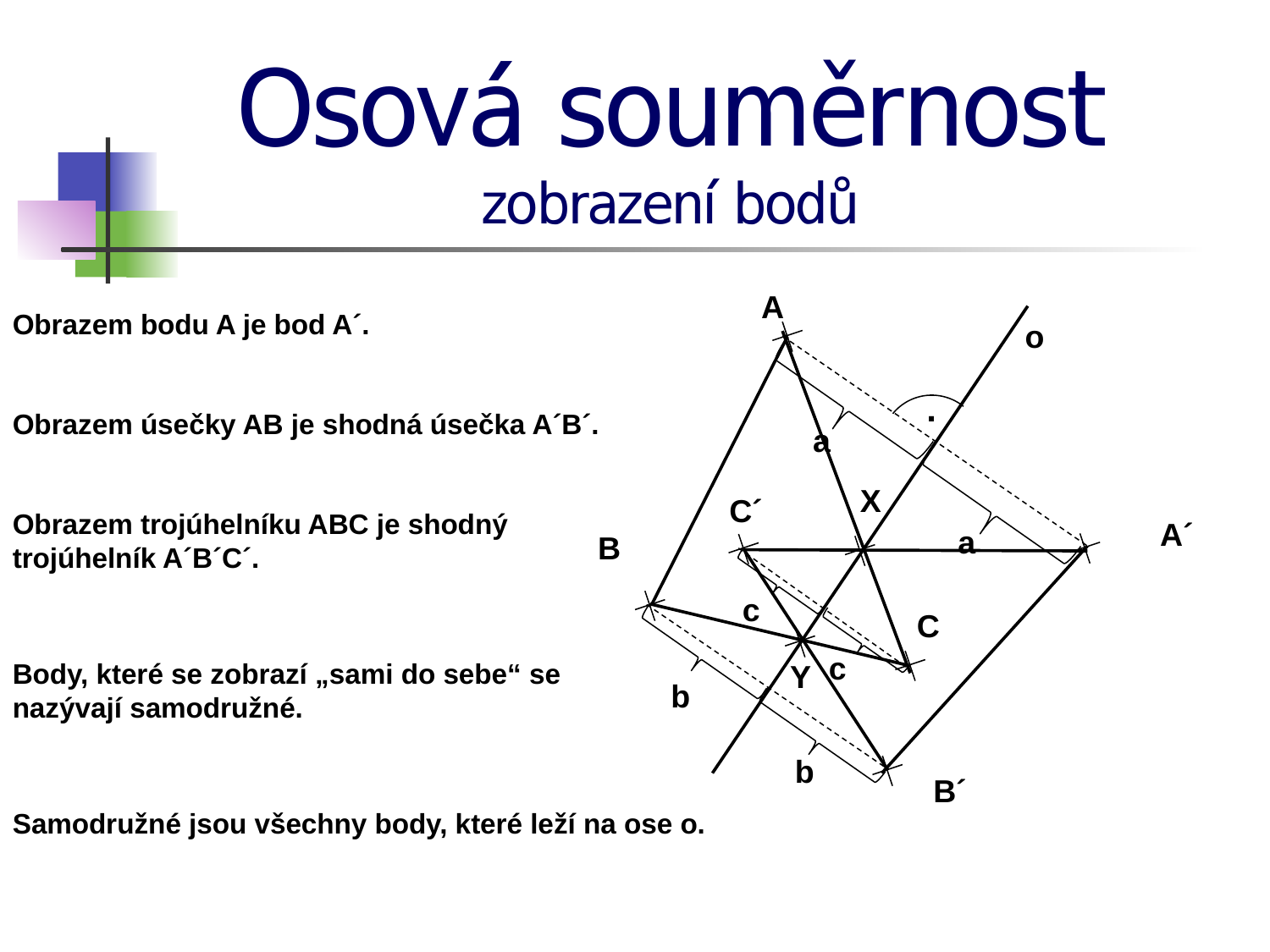

Osová souměrnost
zobrazení bodů
A
Obrazem bodu A je bod A´.
o

.

Obrazem úsečky AB je shodná úsečka A´B´.
a

X
C´
Obrazem trojúhelníku ABC je shodný trojúhelník A´B´C´.
A´
a
B

c

C
c
Body, které se zobrazí „sami do sebe“ se nazývají samodružné.
Y
b

b
B´
Samodružné jsou všechny body, které leží na ose o.